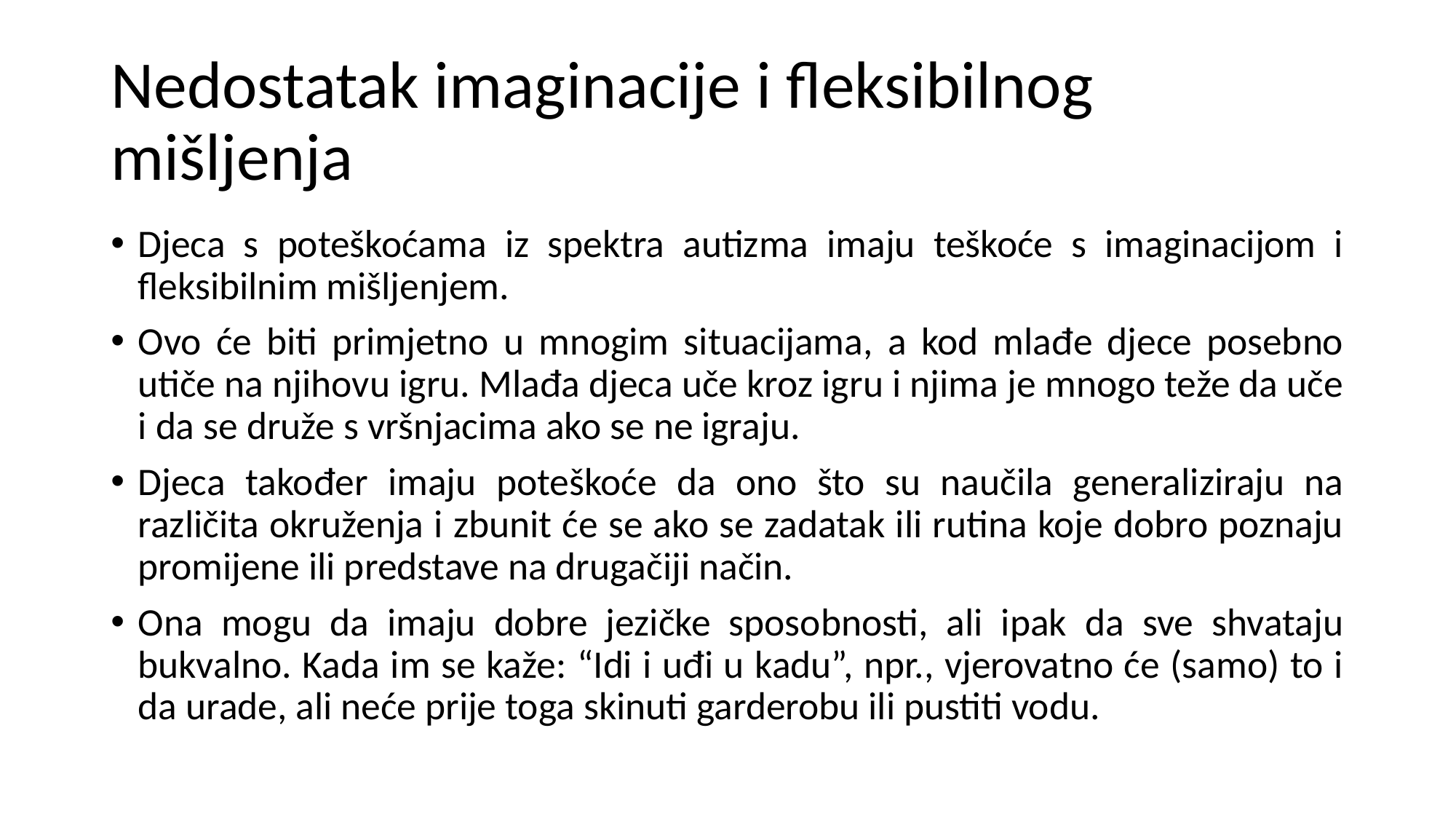

# Nedostatak imaginacije i fleksibilnog mišljenja
Djeca s poteškoćama iz spektra autizma imaju teškoće s imaginacijom i fleksibilnim mišljenjem.
Ovo će biti primjetno u mnogim situacijama, a kod mlađe djece posebno utiče na njihovu igru. Mlađa djeca uče kroz igru i njima je mnogo teže da uče i da se druže s vršnjacima ako se ne igraju.
Djeca također imaju poteškoće da ono što su naučila generaliziraju na različita okruženja i zbunit će se ako se zadatak ili rutina koje dobro poznaju promijene ili predstave na drugačiji način.
Ona mogu da imaju dobre jezičke sposobnosti, ali ipak da sve shvataju bukvalno. Kada im se kaže: “Idi i uđi u kadu”, npr., vjerovatno će (samo) to i da urade, ali neće prije toga skinuti garderobu ili pustiti vodu.